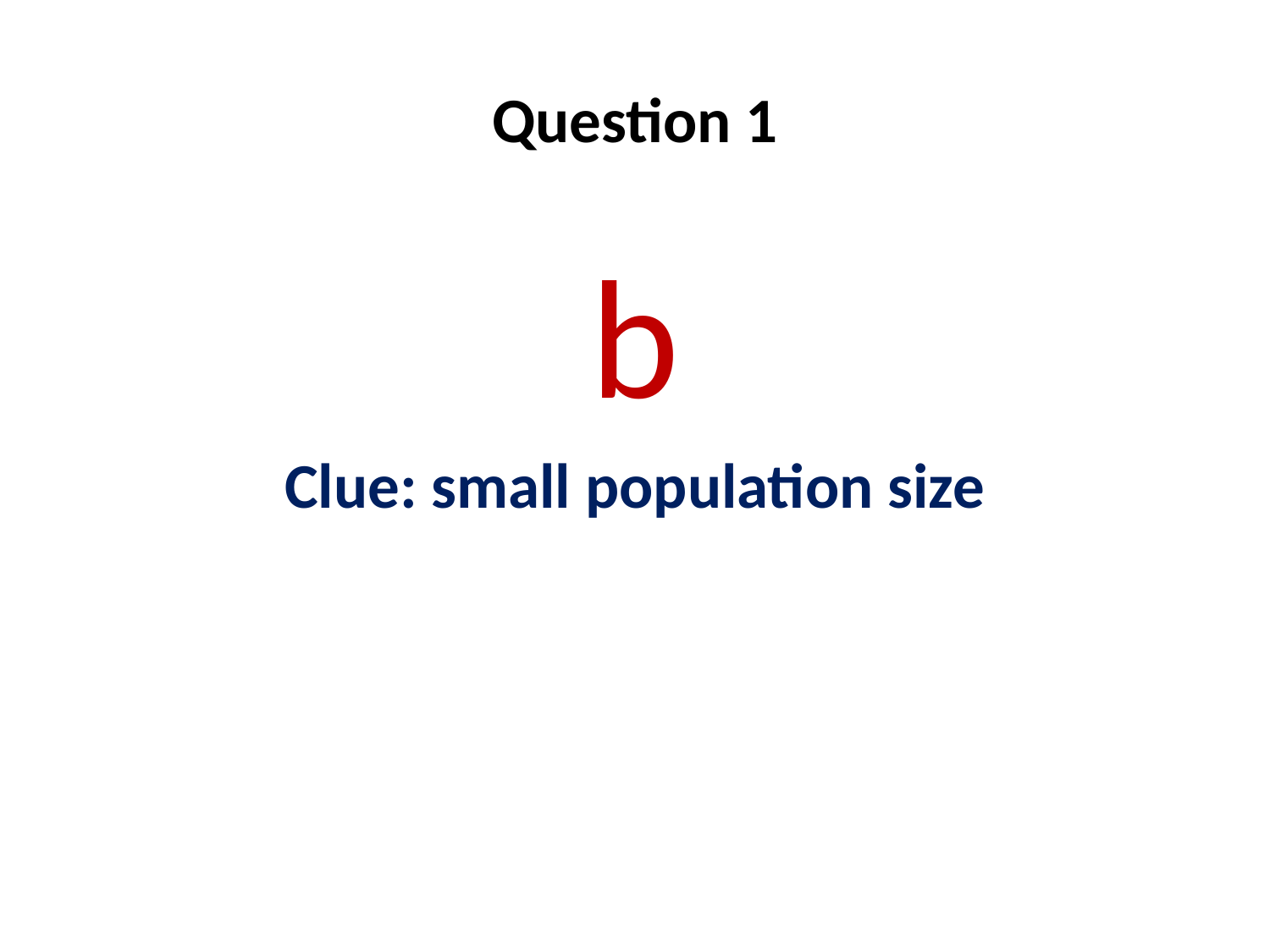

# Question 1
b
Clue: small population size